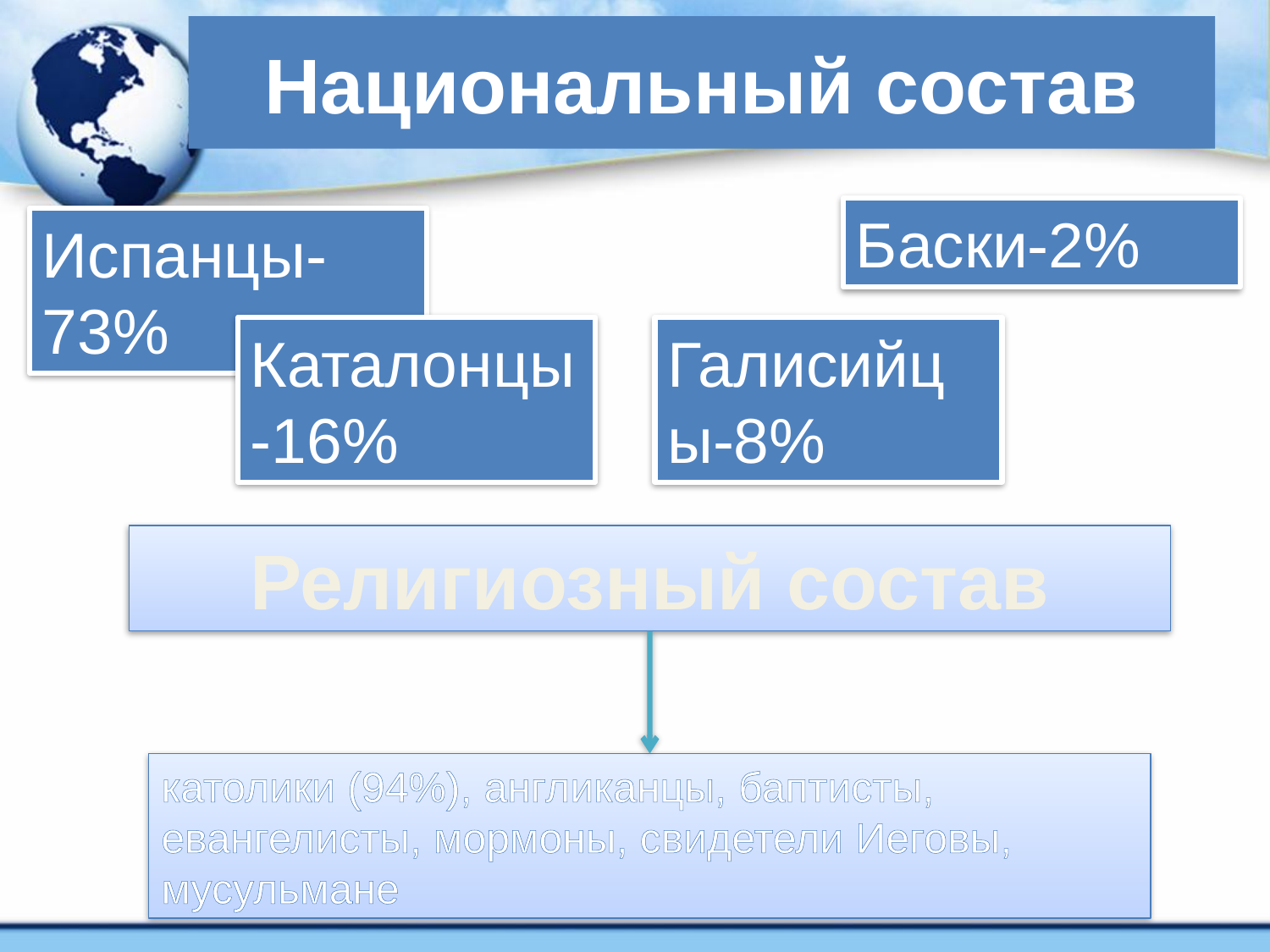

# Национальный состав
Баски-2%
Испанцы-73%
Каталонцы-16%
Галисийцы-8%
Религиозный состав

католики (94%), англиканцы, баптисты, евангелисты, мормоны, свидетели Иеговы, мусульмане